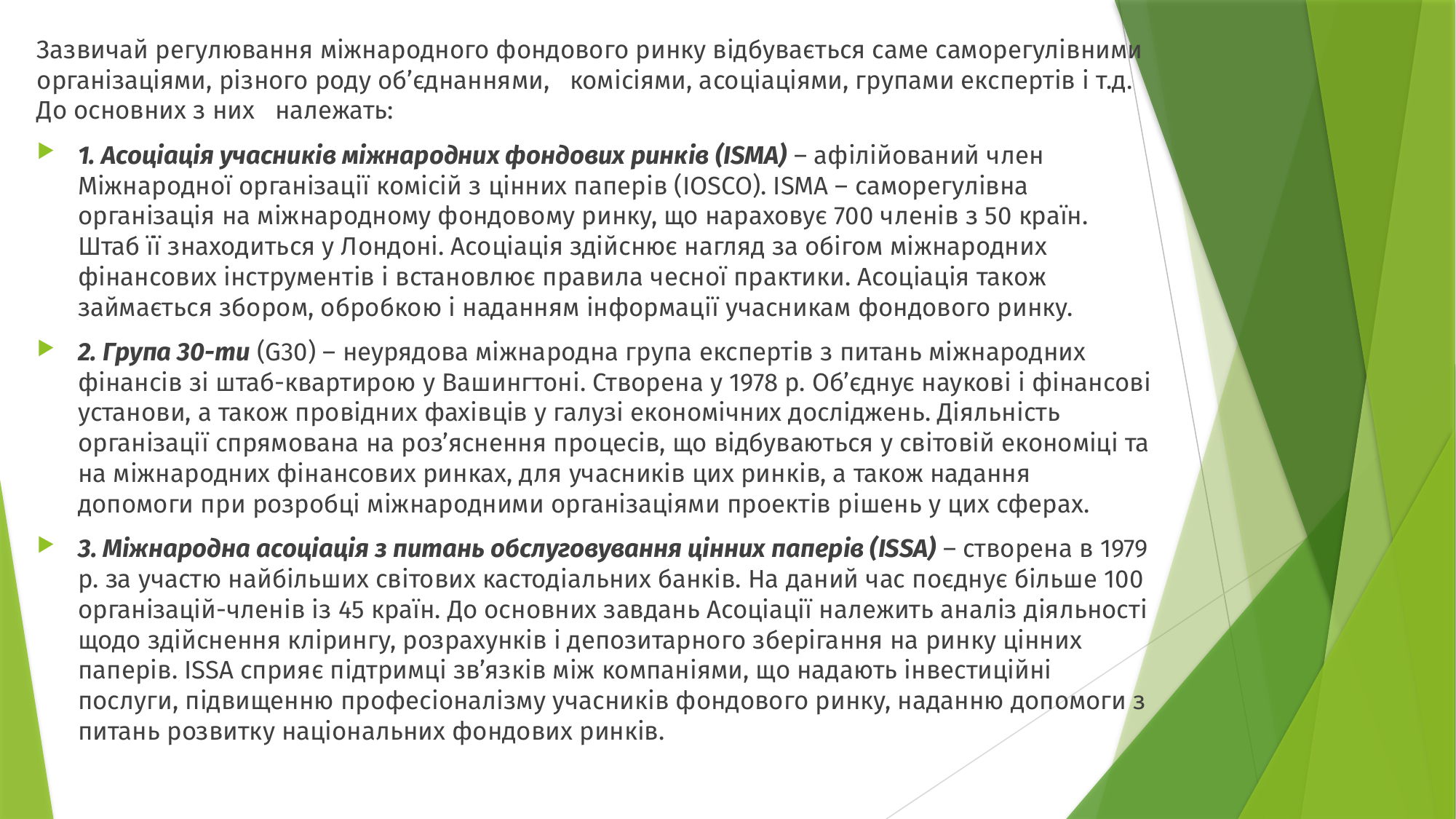

Зазвичай регулювання міжнародного фондового ринку відбувається саме саморегулівними організаціями, різного роду об’єднаннями,   комісіями, асоціаціями, групами експертів і т.д. До основних з них   належать:
1. Асоціація учасників міжнародних фондових ринків (ISMA) – афілійований член Міжнародної організації комісій з цінних паперів (IOSCO). ISMA – саморегулівна організація на міжнародному фондовому ринку, що нараховує 700 членів з 50 країн. Штаб її знаходиться у Лондоні. Асоціація здійснює нагляд за обігом міжнародних фінансових інструментів і встановлює правила чесної практики. Асоціація також займається збором, обробкою і наданням інформації учасникам фондового ринку.
2. Група 30-ти (G30) – неурядова міжнародна група експертів з питань міжнародних фінансів зі штаб-квартирою у Вашингтоні. Створена у 1978 р. Об’єднує наукові і фінансові установи, а також провідних фахівців у галузі економічних досліджень. Діяльність організації спрямована на роз’яснення процесів, що відбуваються у світовій економіці та на міжнародних фінансових ринках, для учасників цих ринків, а також надання допомоги при розробці міжнародними організаціями проектів рішень у цих сферах.
3. Міжнародна асоціація з питань обслуговування цінних паперів (ISSA) – створена в 1979 р. за участю найбільших світових кастодіальних банків. На даний час поєднує більше 100 організацій-членів із 45 країн. До основних завдань Асоціації належить аналіз діяльності щодо здійснення клірингу, розрахунків і депозитарного зберігання на ринку цінних паперів. ISSA сприяє підтримці зв’язків між компаніями, що надають інвестиційні послуги, підвищенню професіоналізму учасників фондового ринку, наданню допомоги з питань розвитку національних фондових ринків.